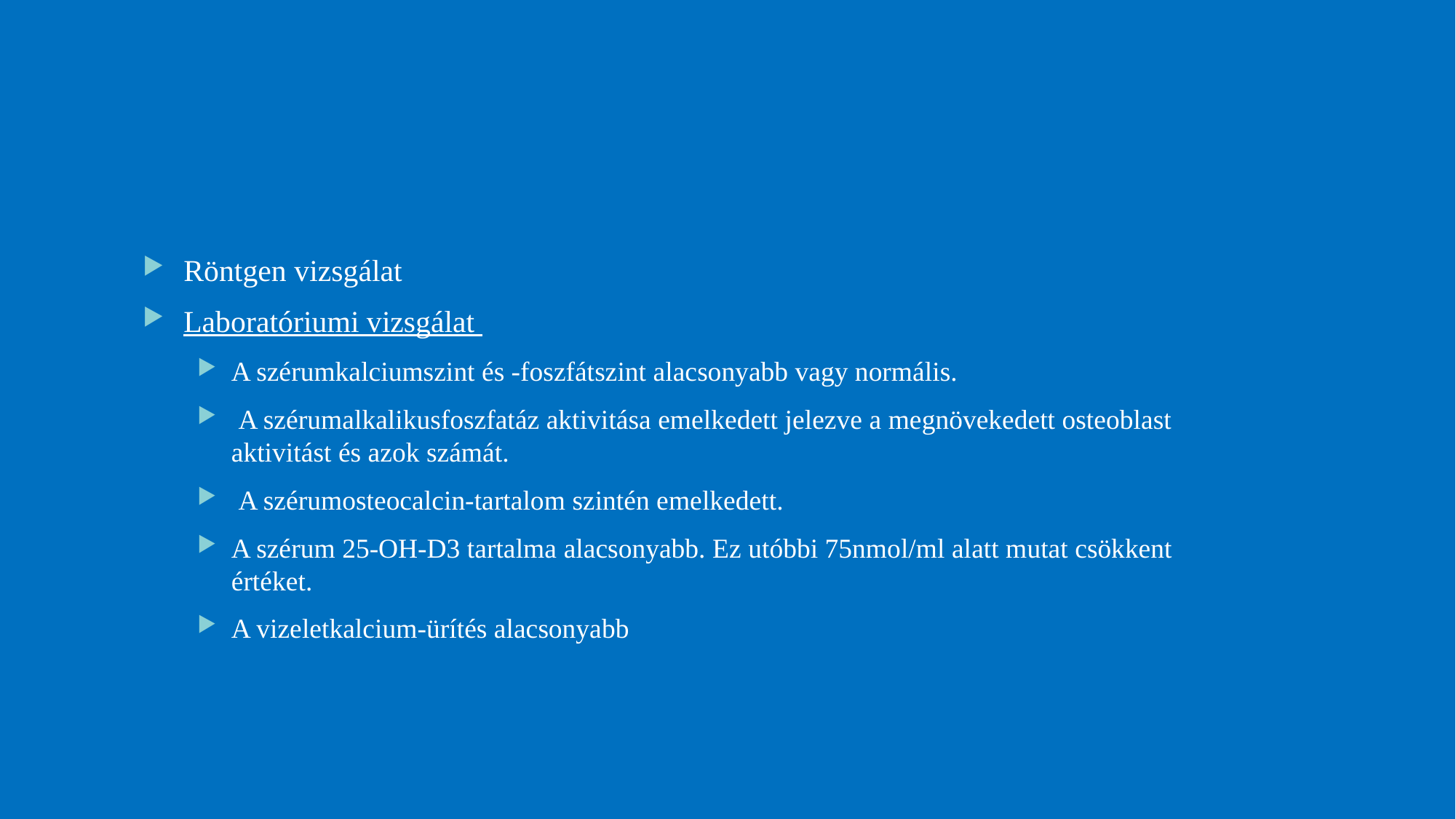

29
#
Röntgen vizsgálat
Laboratóriumi vizsgálat
A szérumkalciumszint és -foszfátszint alacsonyabb vagy normális.
 A szérumalkalikusfoszfatáz aktivitása emelkedett jelezve a megnövekedett osteoblast aktivitást és azok számát.
 A szérumosteocalcin-tartalom szintén emelkedett.
A szérum 25-OH-D3 tartalma alacsonyabb. Ez utóbbi 75nmol/ml alatt mutat csökkent értéket.
A vizeletkalcium-ürítés alacsonyabb